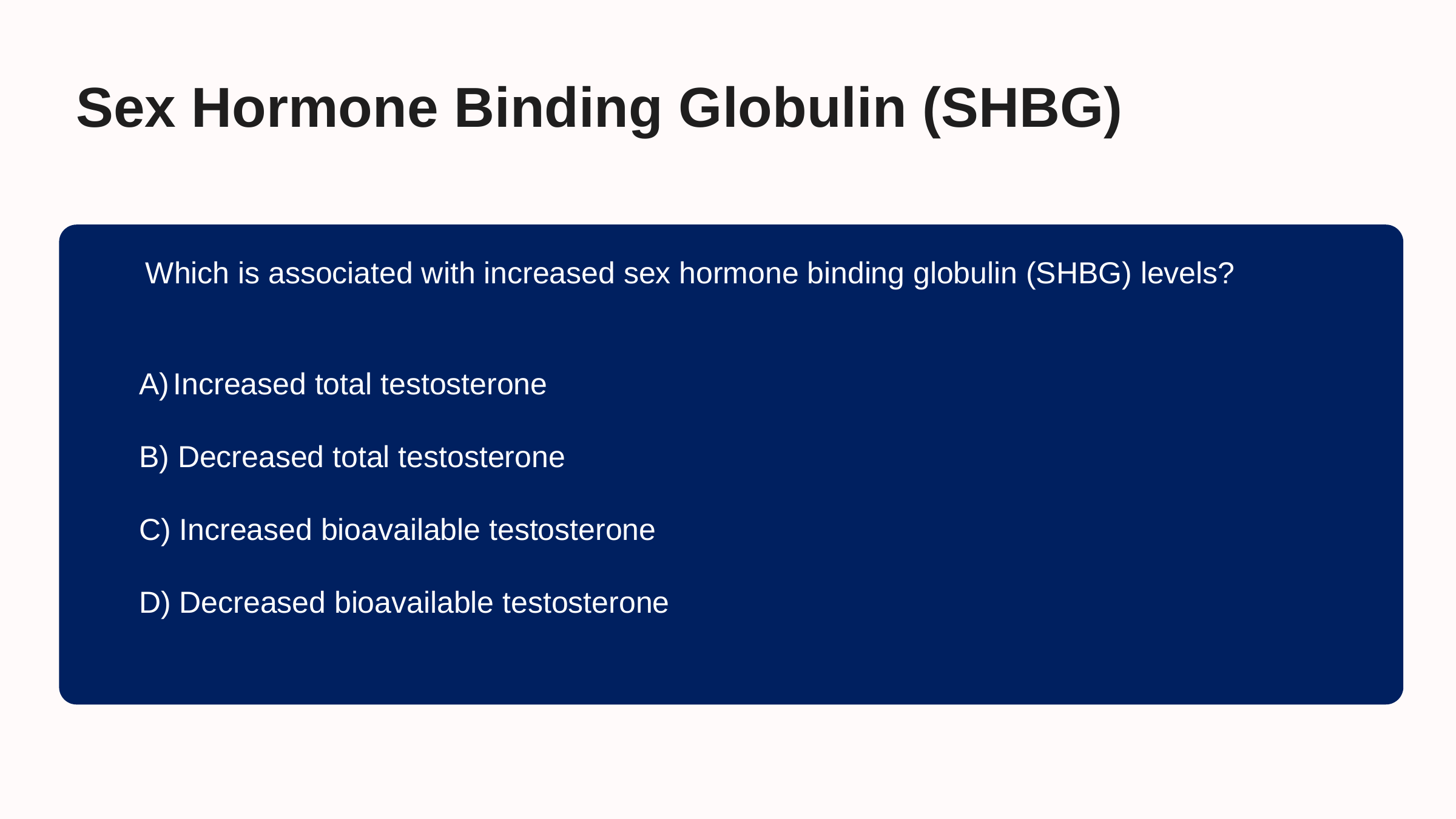

Sex Hormone Binding Globulin (SHBG)

Which is associated with increased sex hormone binding globulin (SHBG) levels?
Increased total testosterone
B) Decreased total testosterone
C) Increased bioavailable testosterone
D) Decreased bioavailable testosterone